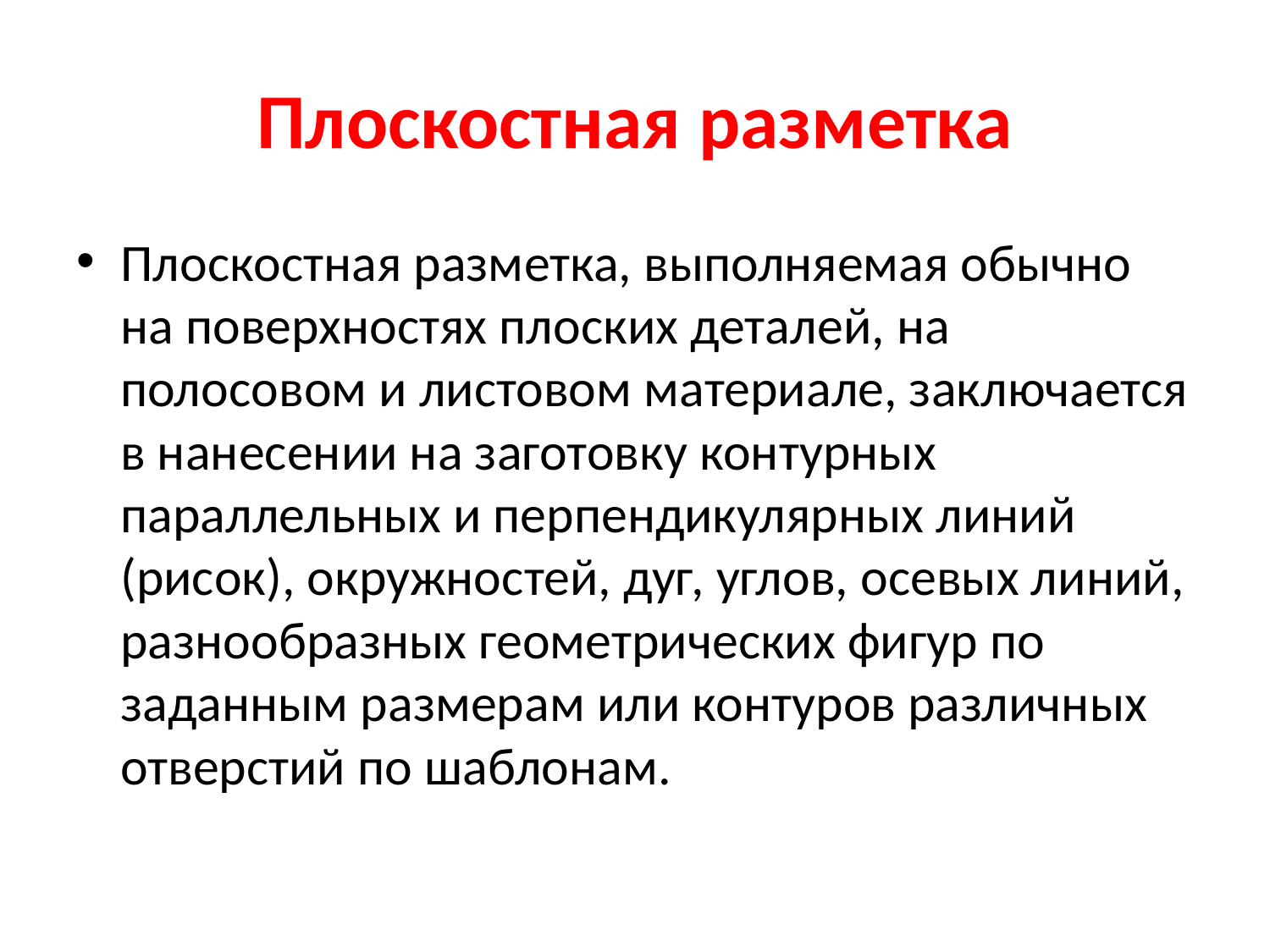

# Плоскостная разметка
Плоскостная разметка, выполняемая обычно на поверхностях плоских деталей, на полосовом и листовом материале, заключается в нанесении на заготовку контурных параллельных и перпендикулярных линий (рисок), окружностей, дуг, углов, осевых линий, разнообразных геометрических фигур по заданным размерам или контуров различных отверстий по шаблонам.